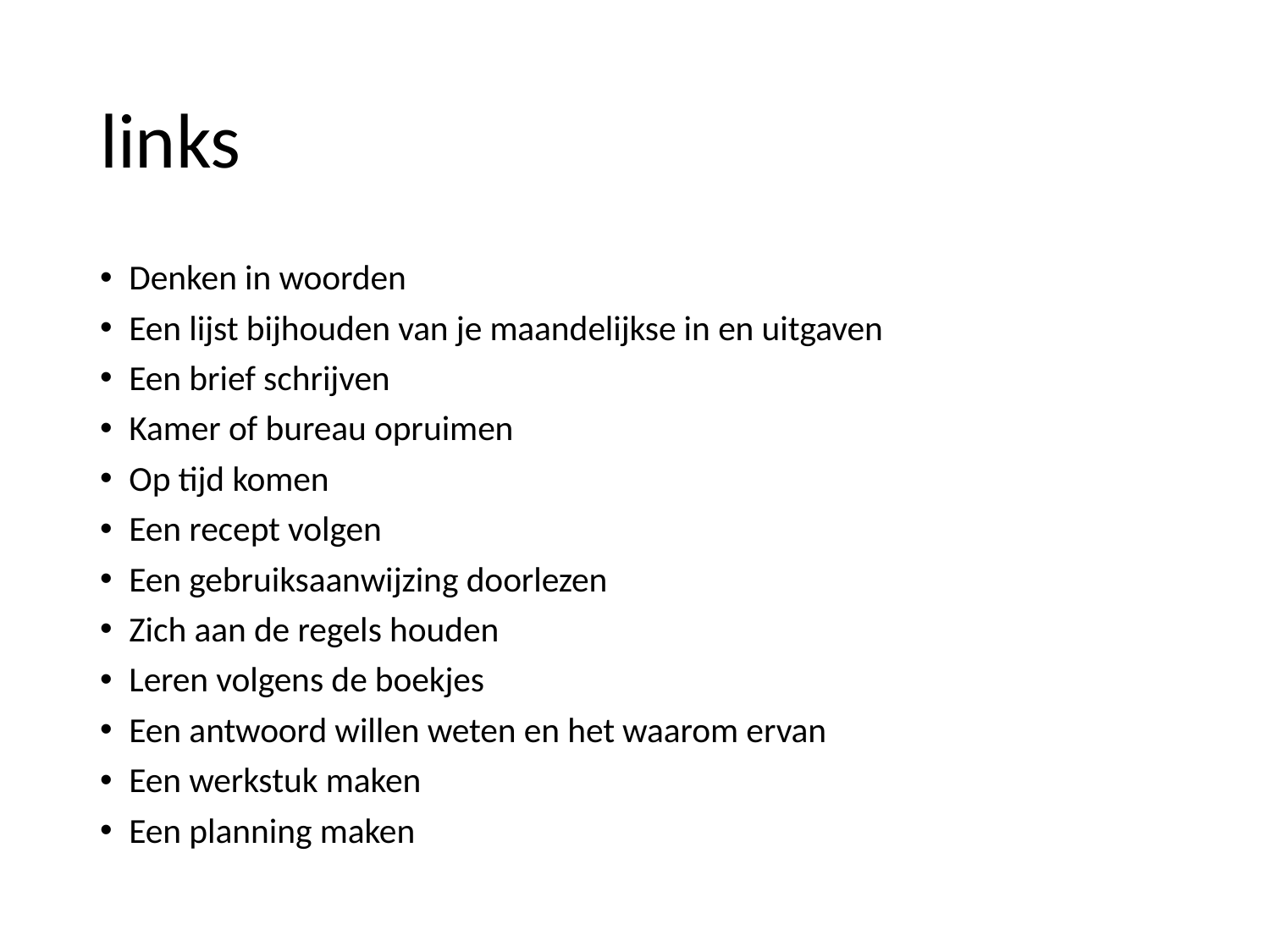

# links
Denken in woorden
Een lijst bijhouden van je maandelijkse in en uitgaven
Een brief schrijven
Kamer of bureau opruimen
Op tijd komen
Een recept volgen
Een gebruiksaanwijzing doorlezen
Zich aan de regels houden
Leren volgens de boekjes
Een antwoord willen weten en het waarom ervan
Een werkstuk maken
Een planning maken